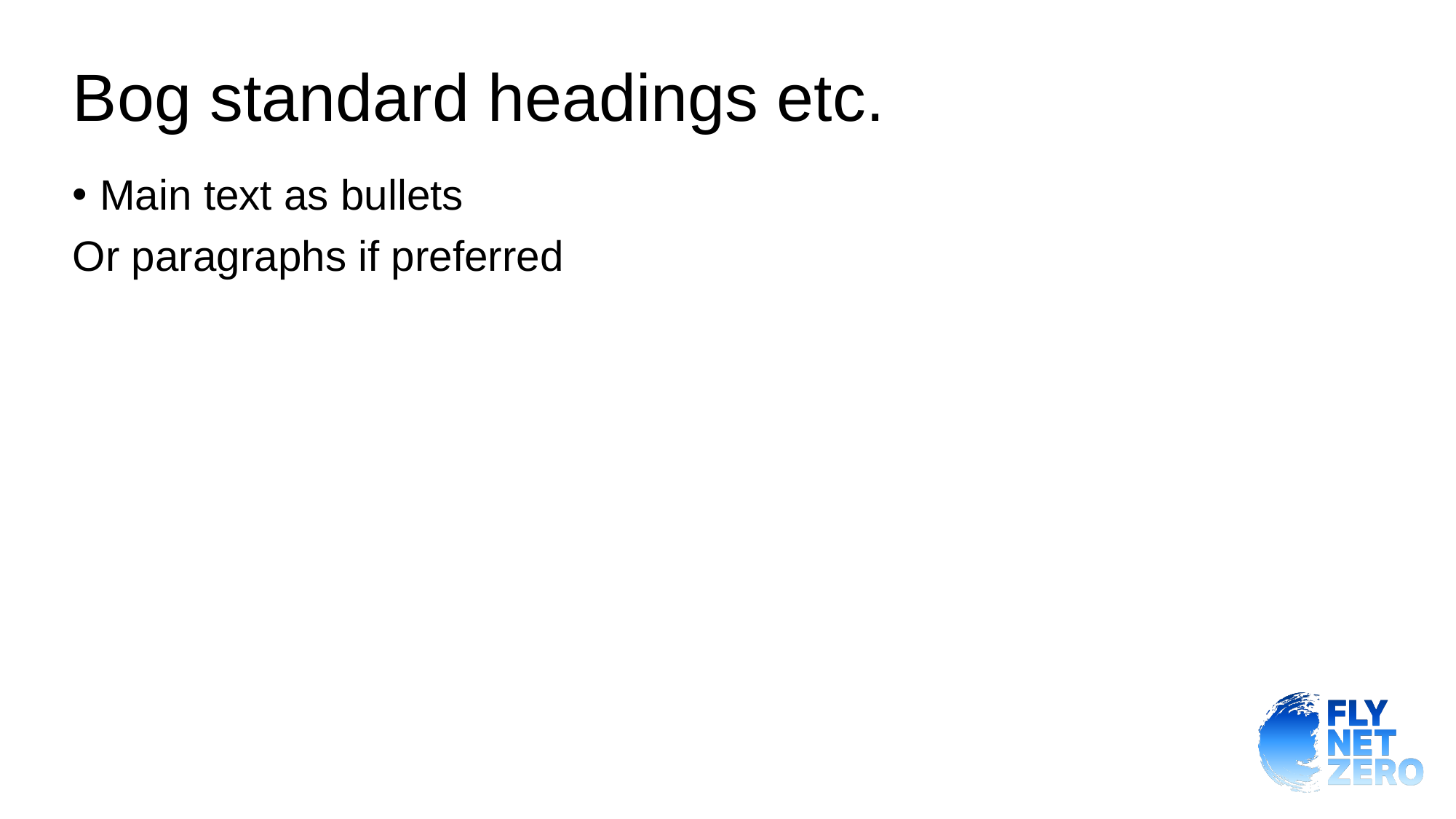

# Bog standard headings etc.
Main text as bullets
Or paragraphs if preferred